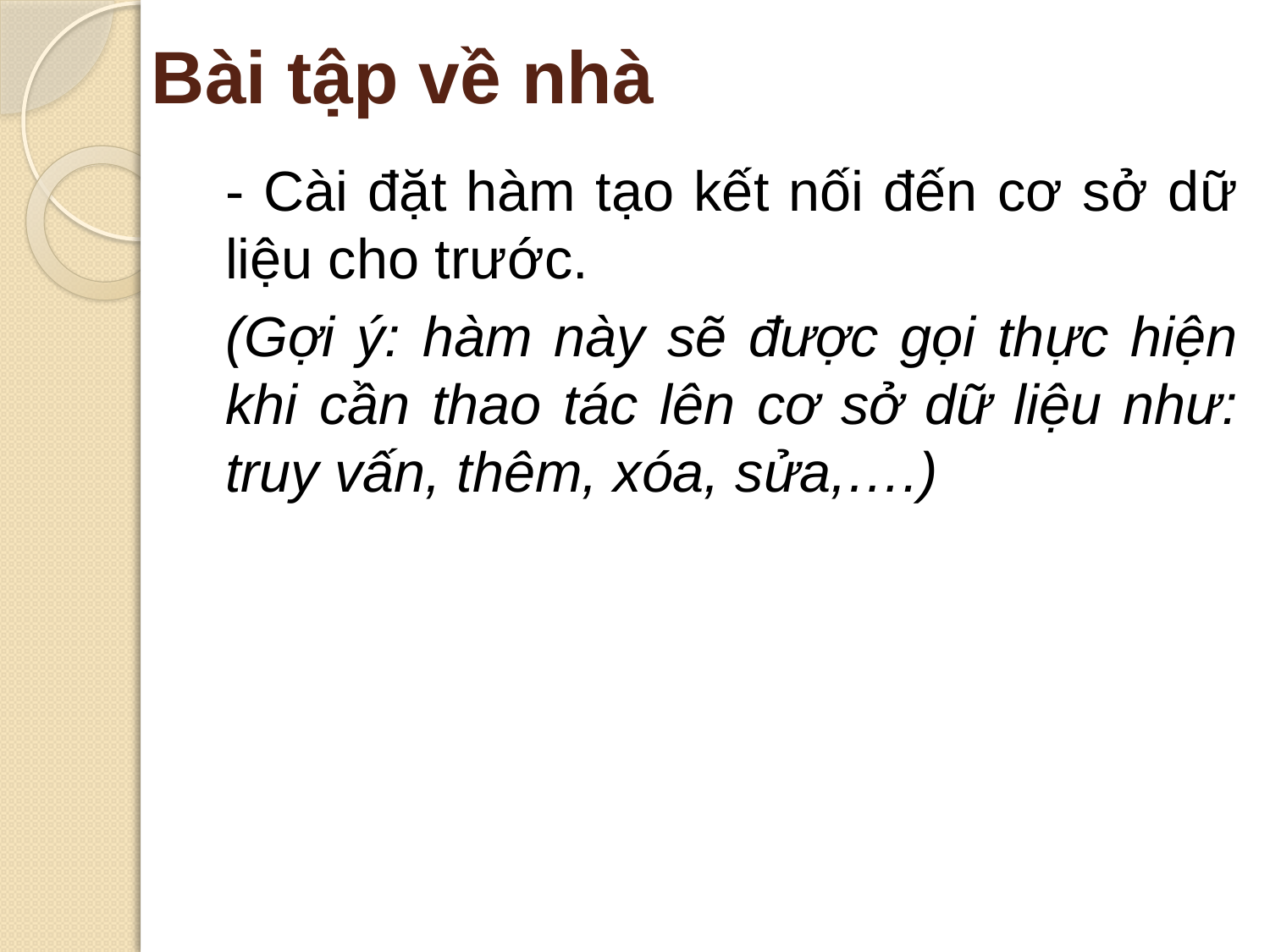

# Bài tập về nhà
- Cài đặt hàm tạo kết nối đến cơ sở dữ liệu cho trước.
(Gợi ý: hàm này sẽ được gọi thực hiện khi cần thao tác lên cơ sở dữ liệu như: truy vấn, thêm, xóa, sửa,….)